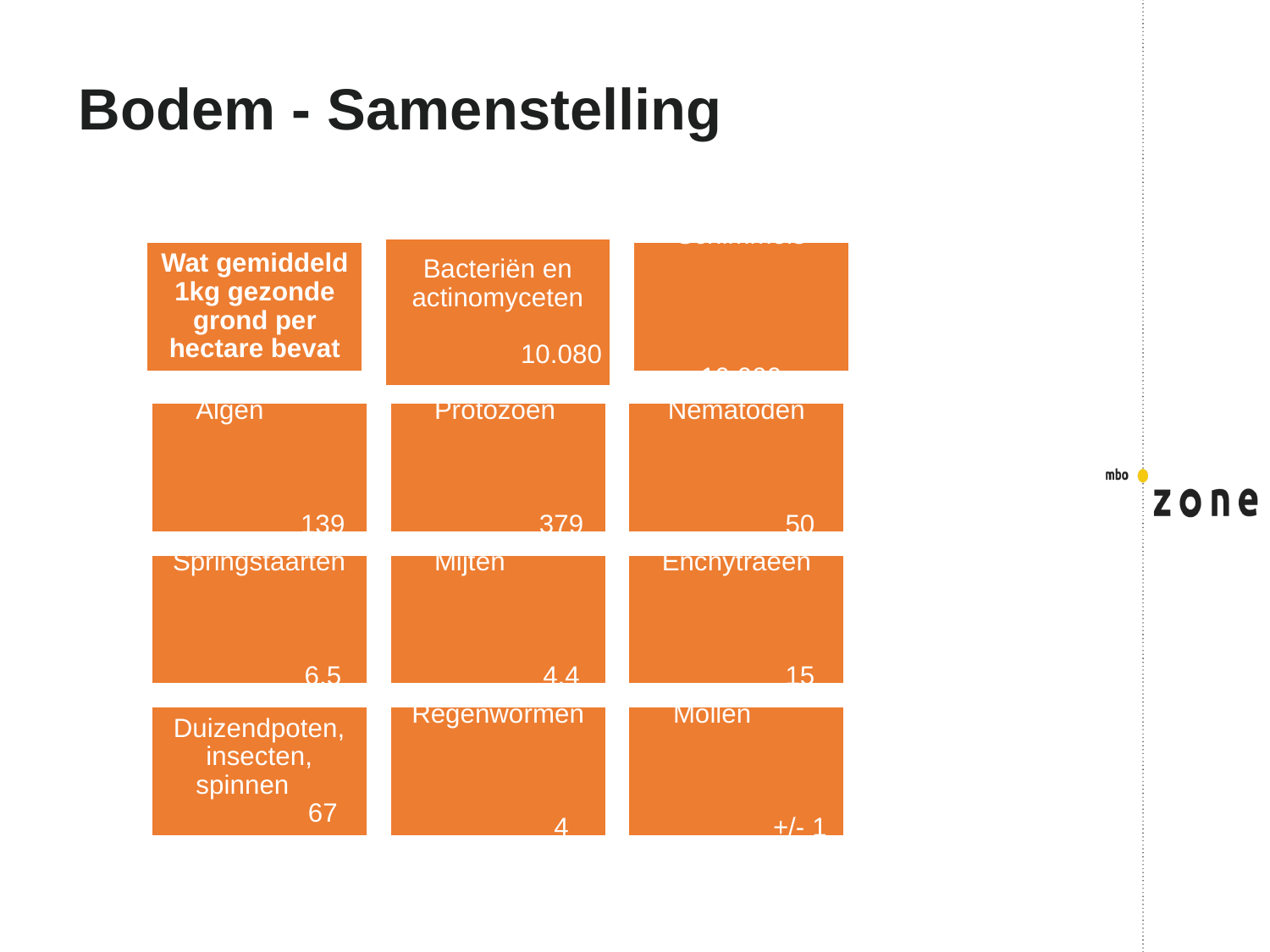

# Bodem - Samenstelling
Wat gemiddeld 1kg gezonde grond per hectare bevat
Bacteriën en actinomyceten		10.080
Schimmels				10.000
Algen					139
Protozoën					379
Nematoden				50
Springstaarten				6,5
Mijten					4,4
Enchytraeen				15
Duizendpoten, insecten, spinnen		67
Regenwormen				4
Mollen					+/- 1